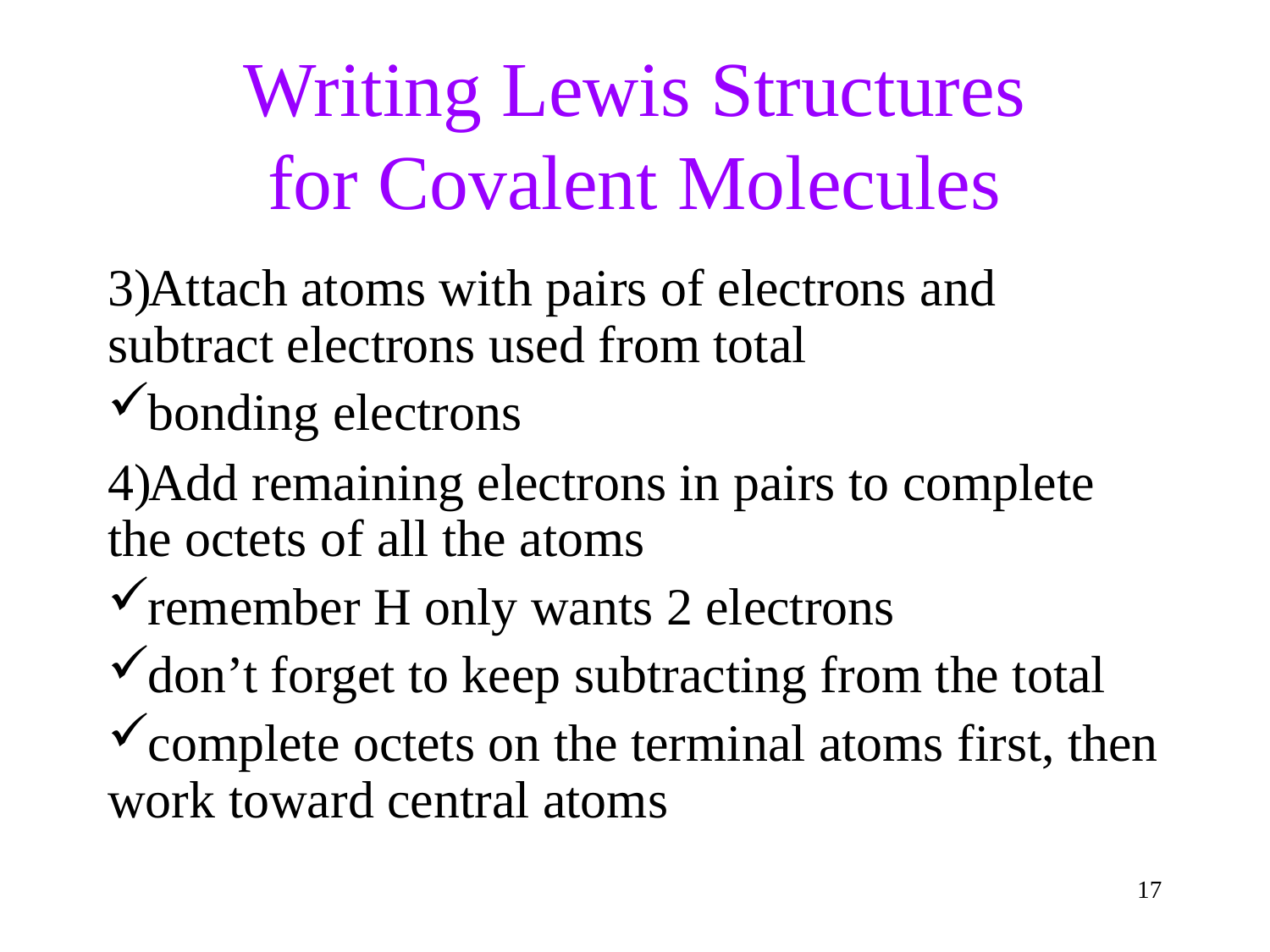

Writing Lewis Structures
for Covalent Molecules
Attach atoms with pairs of electrons and subtract electrons used from total
bonding electrons
Add remaining electrons in pairs to complete the octets of all the atoms
remember H only wants 2 electrons
don’t forget to keep subtracting from the total
complete octets on the terminal atoms first, then work toward central atoms
17